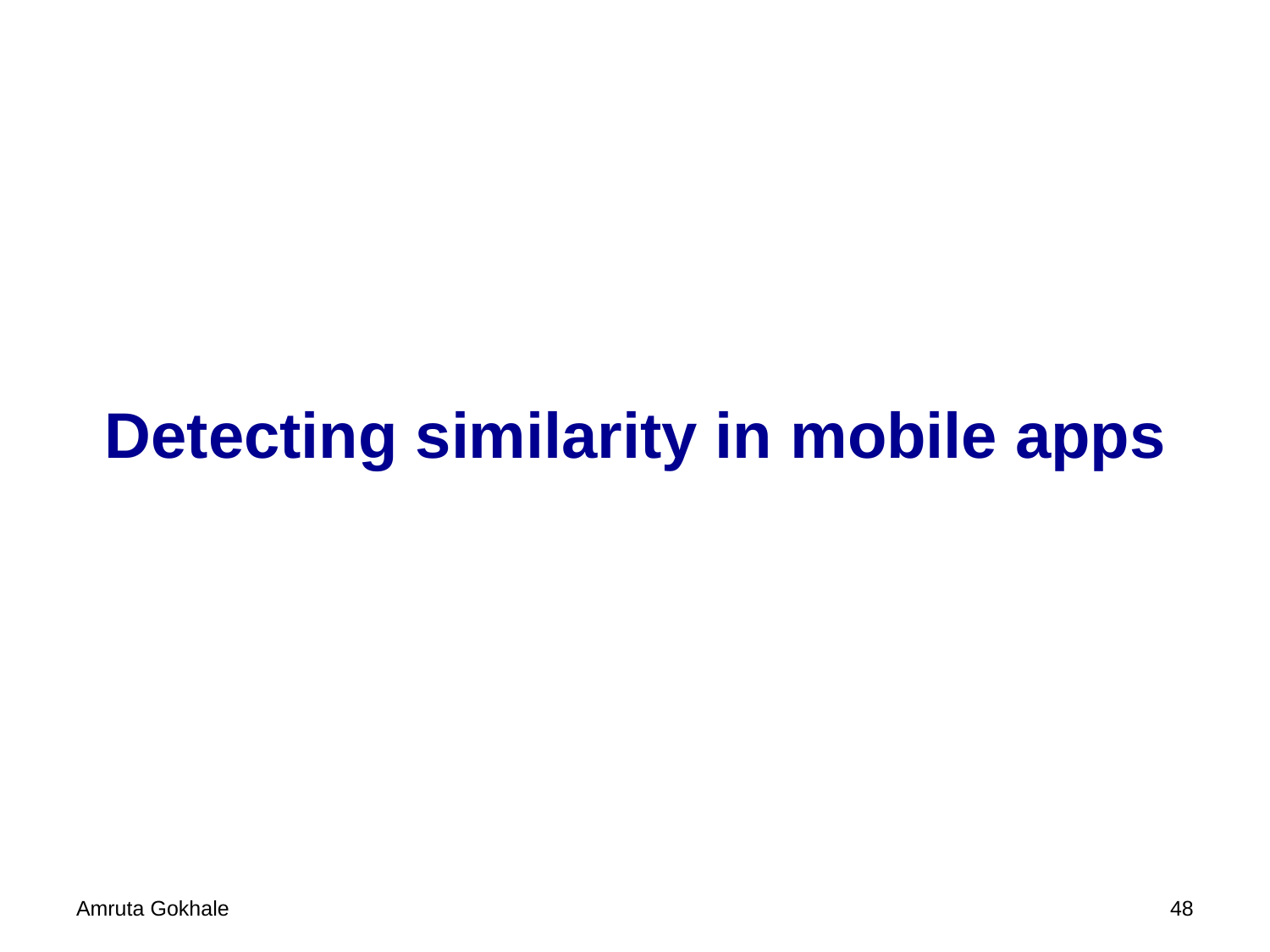

# Detecting similarity in mobile apps
Amruta Gokhale
48